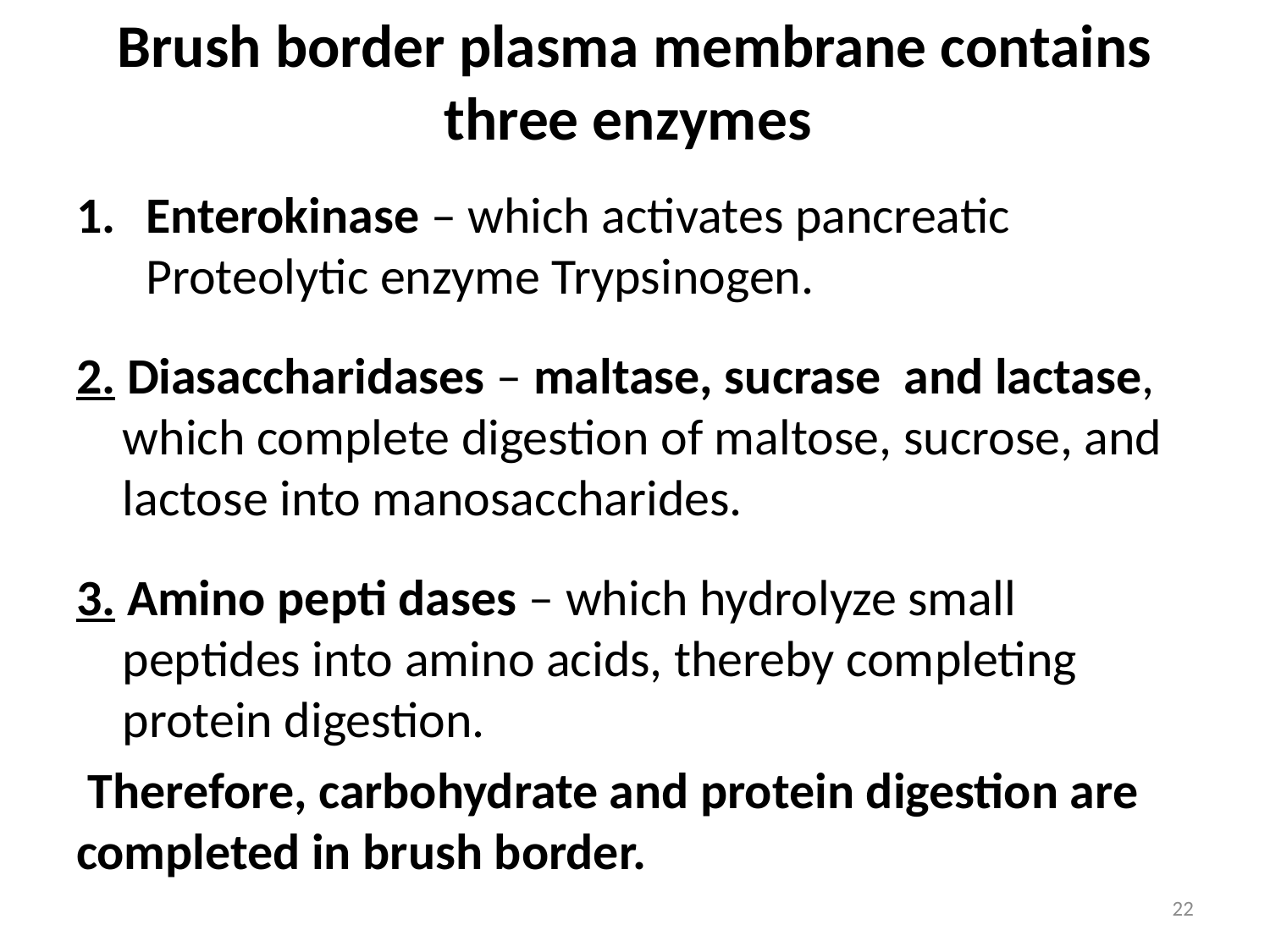

# Brush border plasma membrane contains three enzymes
Enterokinase – which activates pancreatic Proteolytic enzyme Trypsinogen.

2. Diasaccharidases – maltase, sucrase  and lactase, which complete digestion of maltose, sucrose, and lactose into manosaccharides.

3. Amino pepti dases – which hydrolyze small peptides into amino acids, thereby completing protein digestion.
 Therefore, carbohydrate and protein digestion are completed in brush border.

22